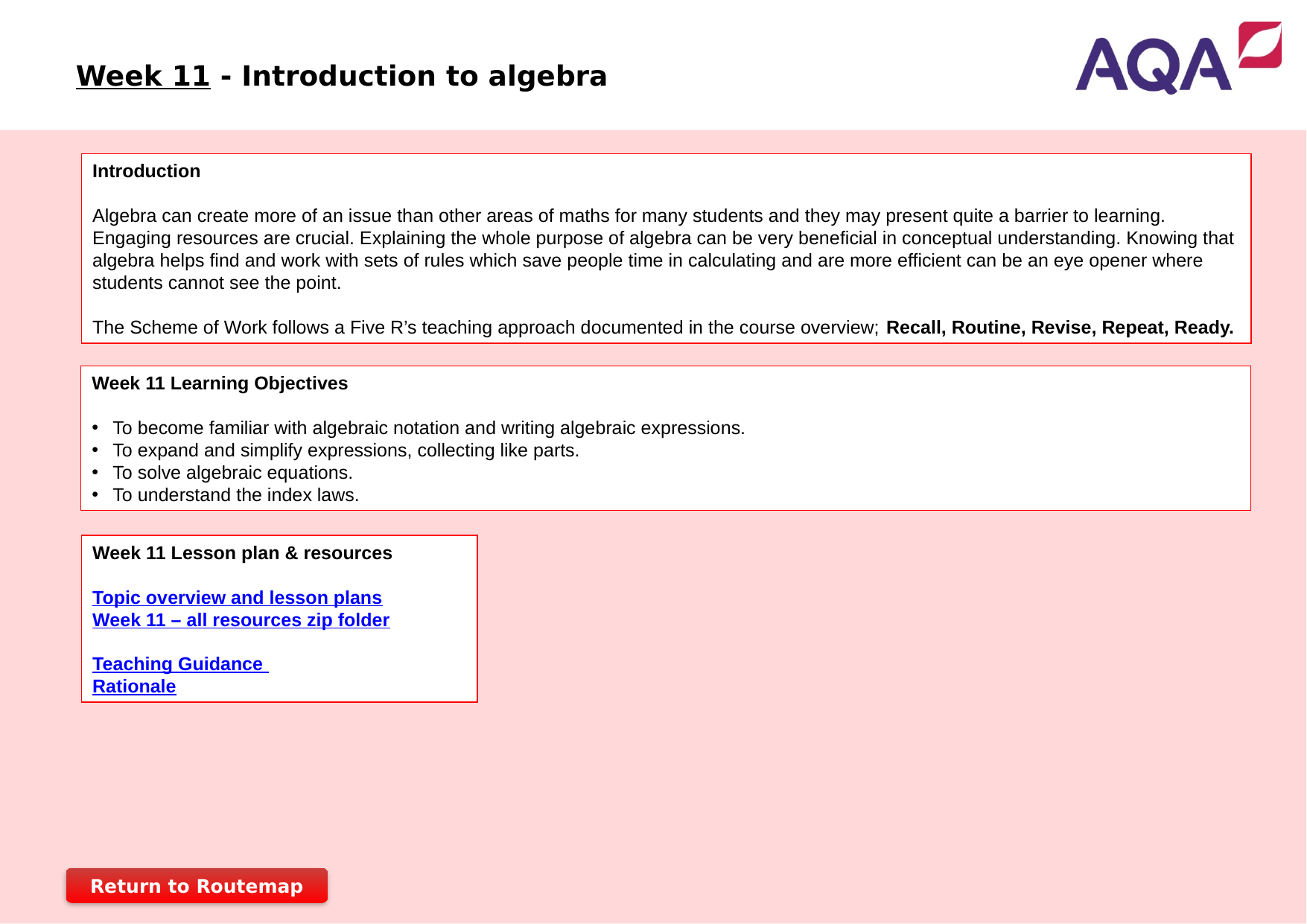

Week 11 - Introduction to algebra
Introduction

Algebra can create more of an issue than other areas of maths for many students and they may present quite a barrier to learning. Engaging resources are crucial. Explaining the whole purpose of algebra can be very beneficial in conceptual understanding. Knowing that algebra helps find and work with sets of rules which save people time in calculating and are more efficient can be an eye opener where students cannot see the point.

The Scheme of Work follows a Five R’s teaching approach documented in the course overview; Recall, Routine, Revise, Repeat, Ready.
Week 11 Learning Objectives

To become familiar with algebraic notation and writing algebraic expressions.
To expand and simplify expressions, collecting like parts.
To solve algebraic equations.
To understand the index laws.
Week 11 Lesson plan & resources

Topic overview and lesson plans
Week 11 – all resources zip folder

Teaching Guidance
Rationale